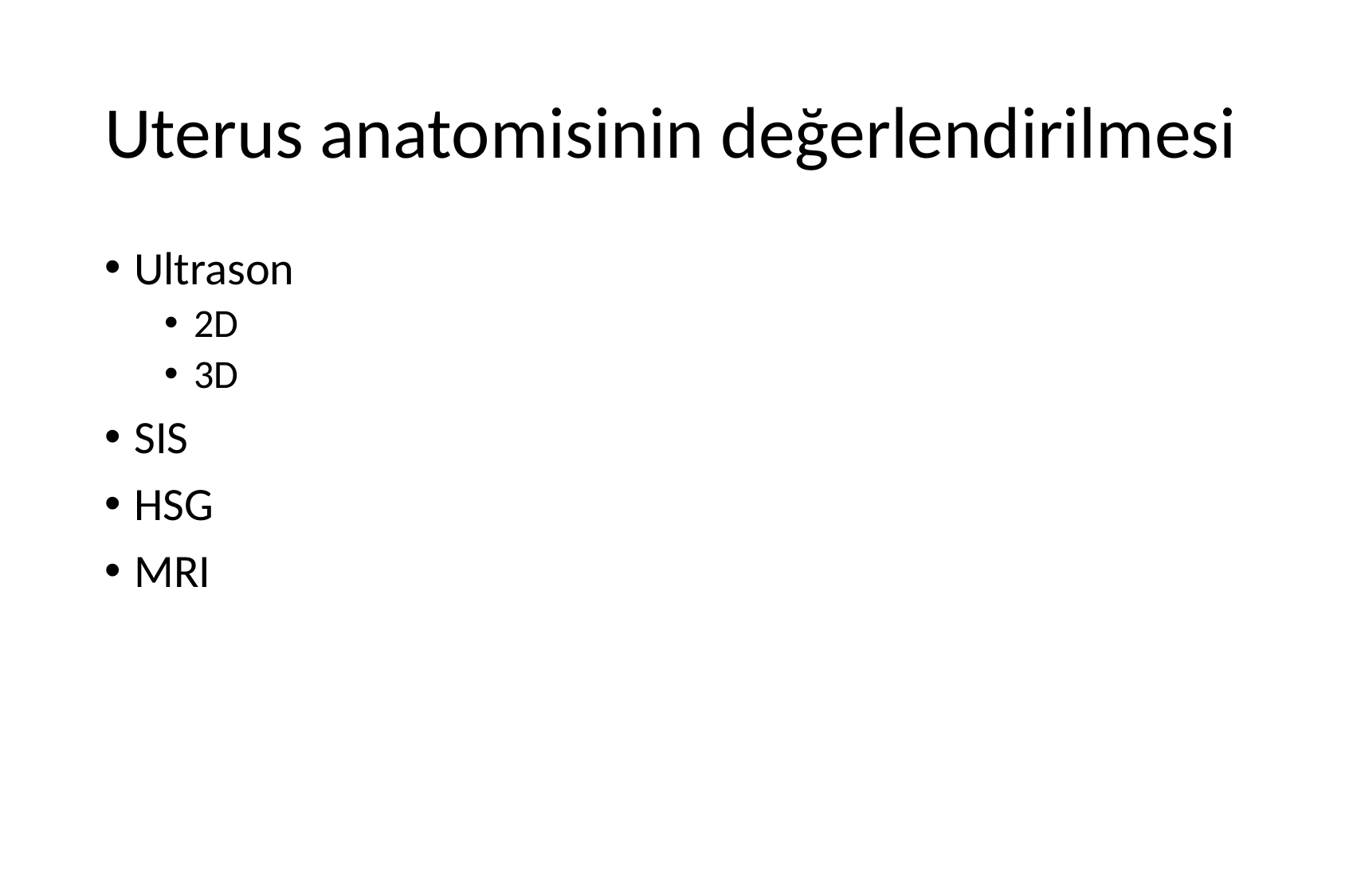

# Uterus anatomisinin değerlendirilmesi
Ultrason
2D
3D
SIS
HSG
MRI